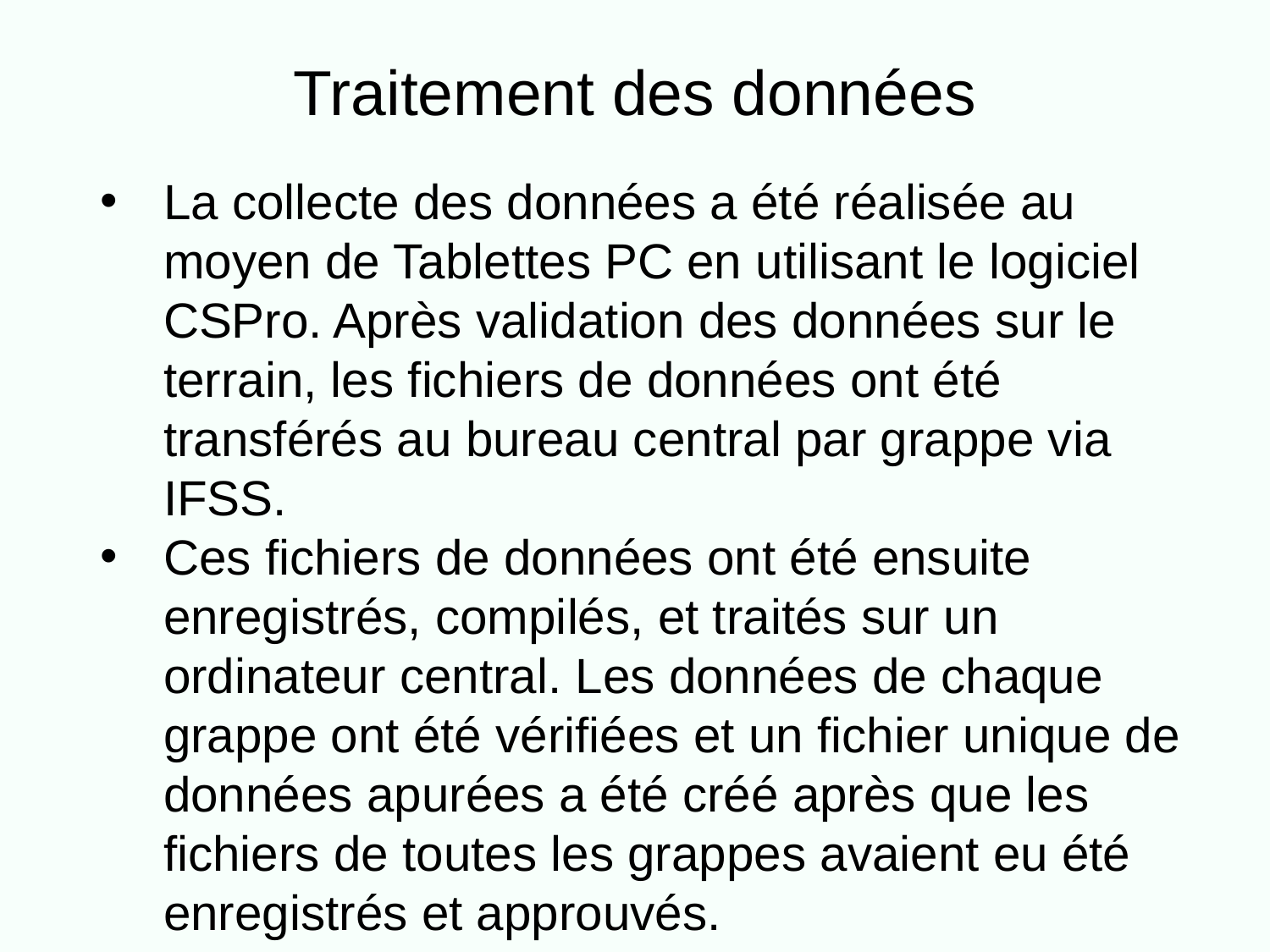

# Traitement des données
La collecte des données a été réalisée au moyen de Tablettes PC en utilisant le logiciel CSPro. Après validation des données sur le terrain, les fichiers de données ont été transférés au bureau central par grappe via IFSS.
Ces fichiers de données ont été ensuite enregistrés, compilés, et traités sur un ordinateur central. Les données de chaque grappe ont été vérifiées et un fichier unique de données apurées a été créé après que les fichiers de toutes les grappes avaient eu été enregistrés et approuvés.